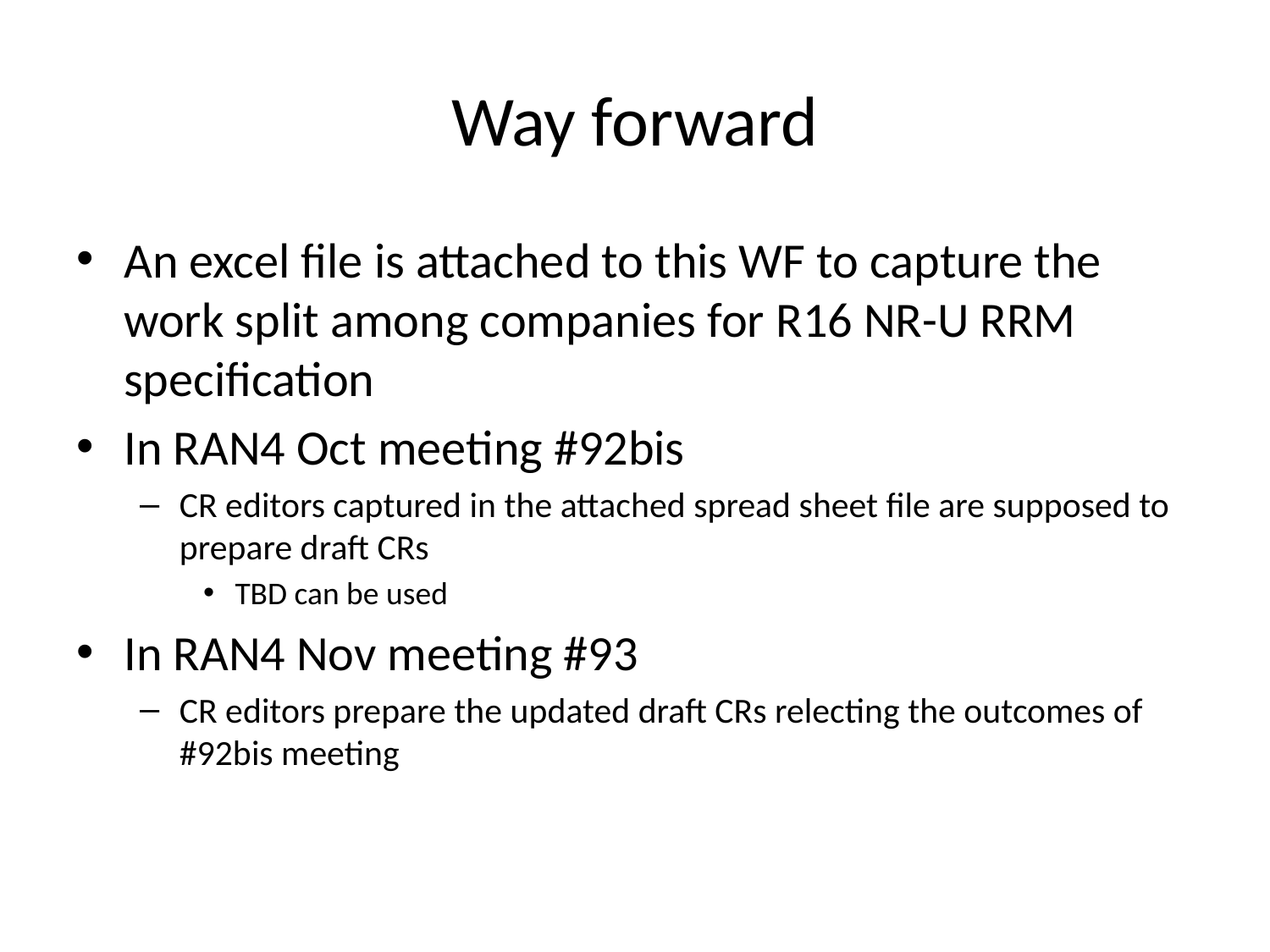

# Way forward
An excel file is attached to this WF to capture the work split among companies for R16 NR-U RRM specification
In RAN4 Oct meeting #92bis
CR editors captured in the attached spread sheet file are supposed to prepare draft CRs
TBD can be used
In RAN4 Nov meeting #93
CR editors prepare the updated draft CRs relecting the outcomes of #92bis meeting